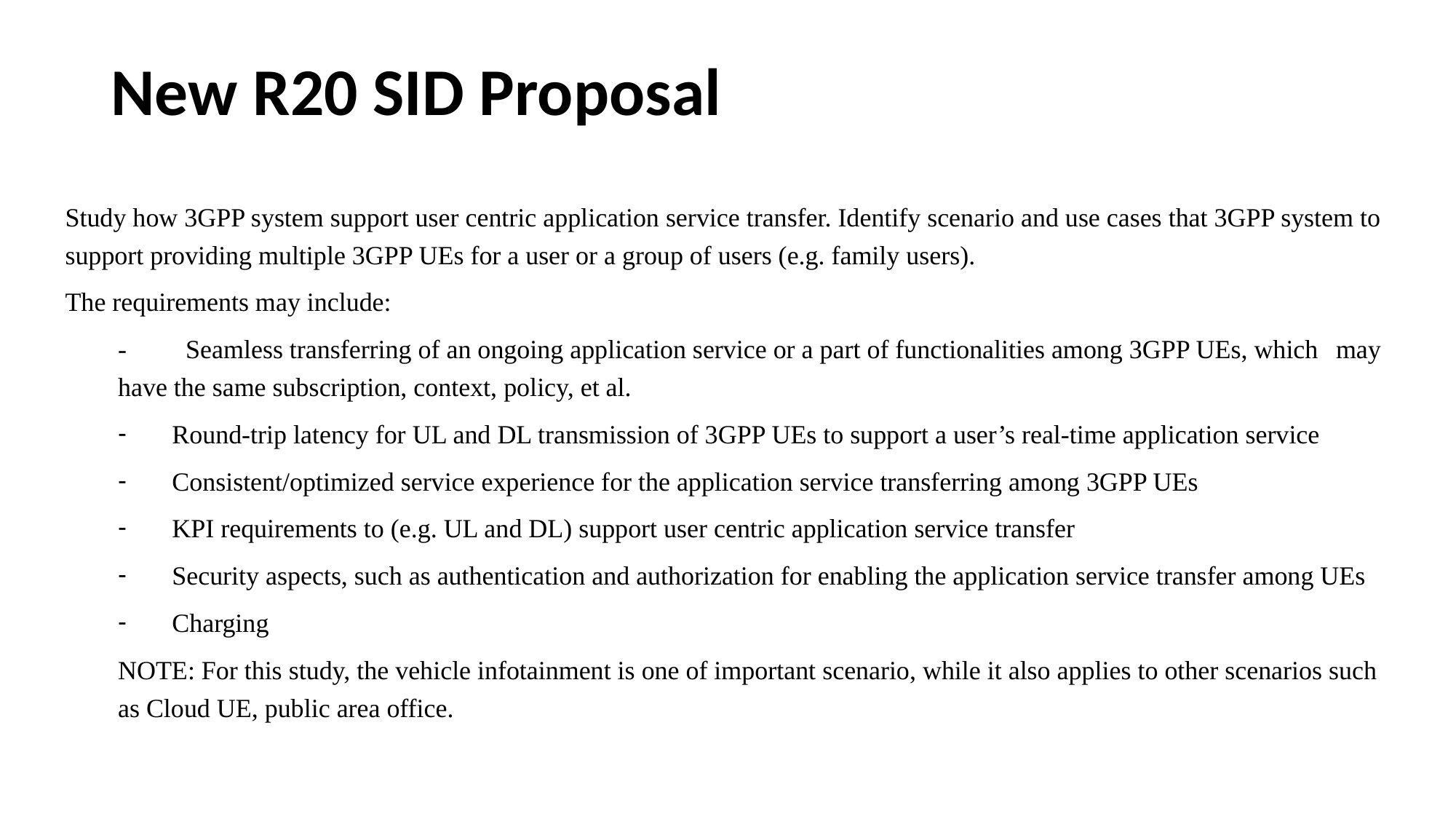

# New R20 SID Proposal
Study how 3GPP system support user centric application service transfer. Identify scenario and use cases that 3GPP system to support providing multiple 3GPP UEs for a user or a group of users (e.g. family users).
The requirements may include:
-  	Seamless transferring of an ongoing application service or a part of functionalities among 3GPP UEs, which 	may have the same subscription, context, policy, et al.
Round-trip latency for UL and DL transmission of 3GPP UEs to support a user’s real-time application service
Consistent/optimized service experience for the application service transferring among 3GPP UEs
KPI requirements to (e.g. UL and DL) support user centric application service transfer
Security aspects, such as authentication and authorization for enabling the application service transfer among UEs
Charging
NOTE: For this study, the vehicle infotainment is one of important scenario, while it also applies to other scenarios such as Cloud UE, public area office.